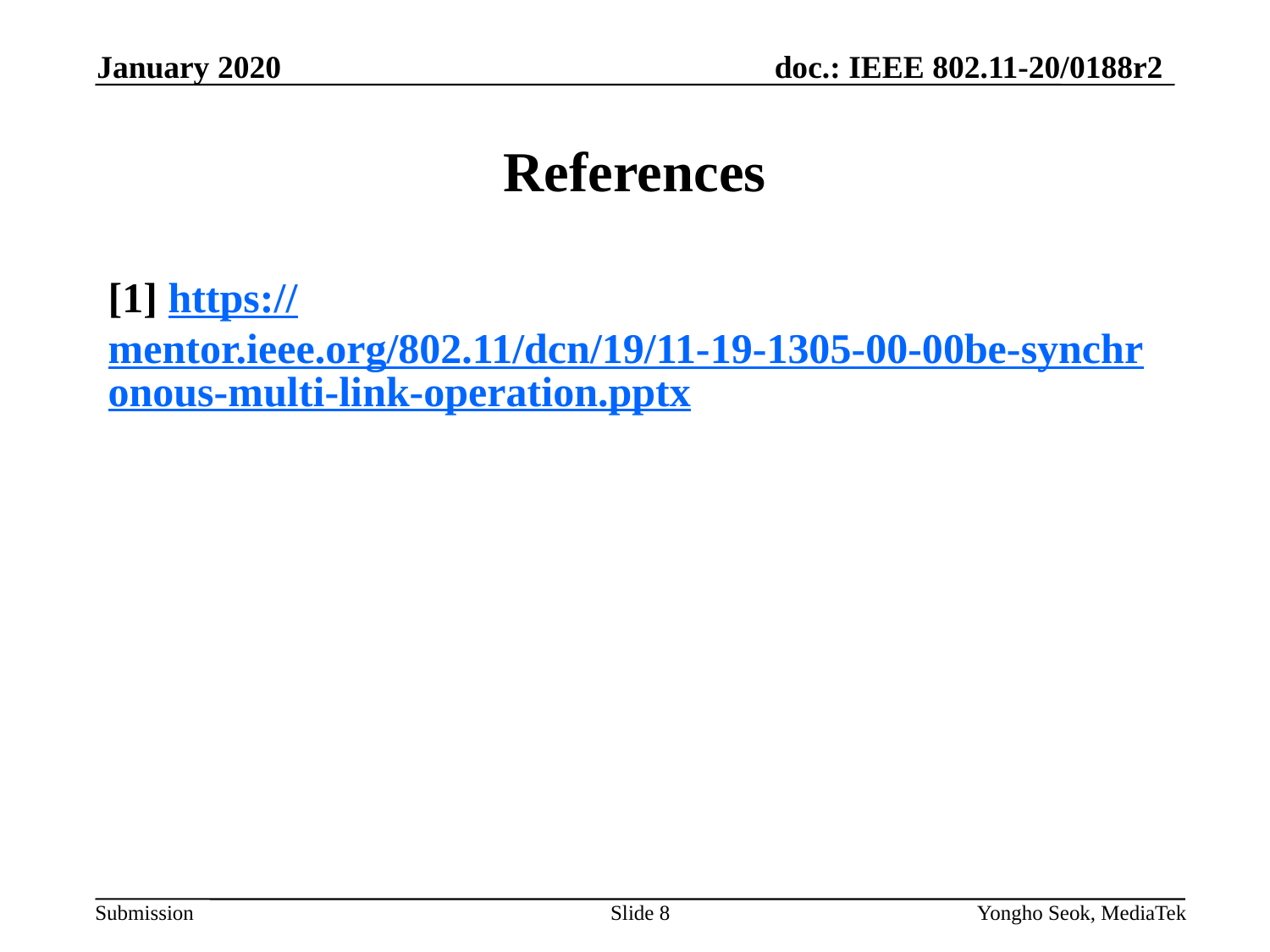

January 2020
# References
[1] https://mentor.ieee.org/802.11/dcn/19/11-19-1305-00-00be-synchronous-multi-link-operation.pptx

Slide 8
Yongho Seok, MediaTek